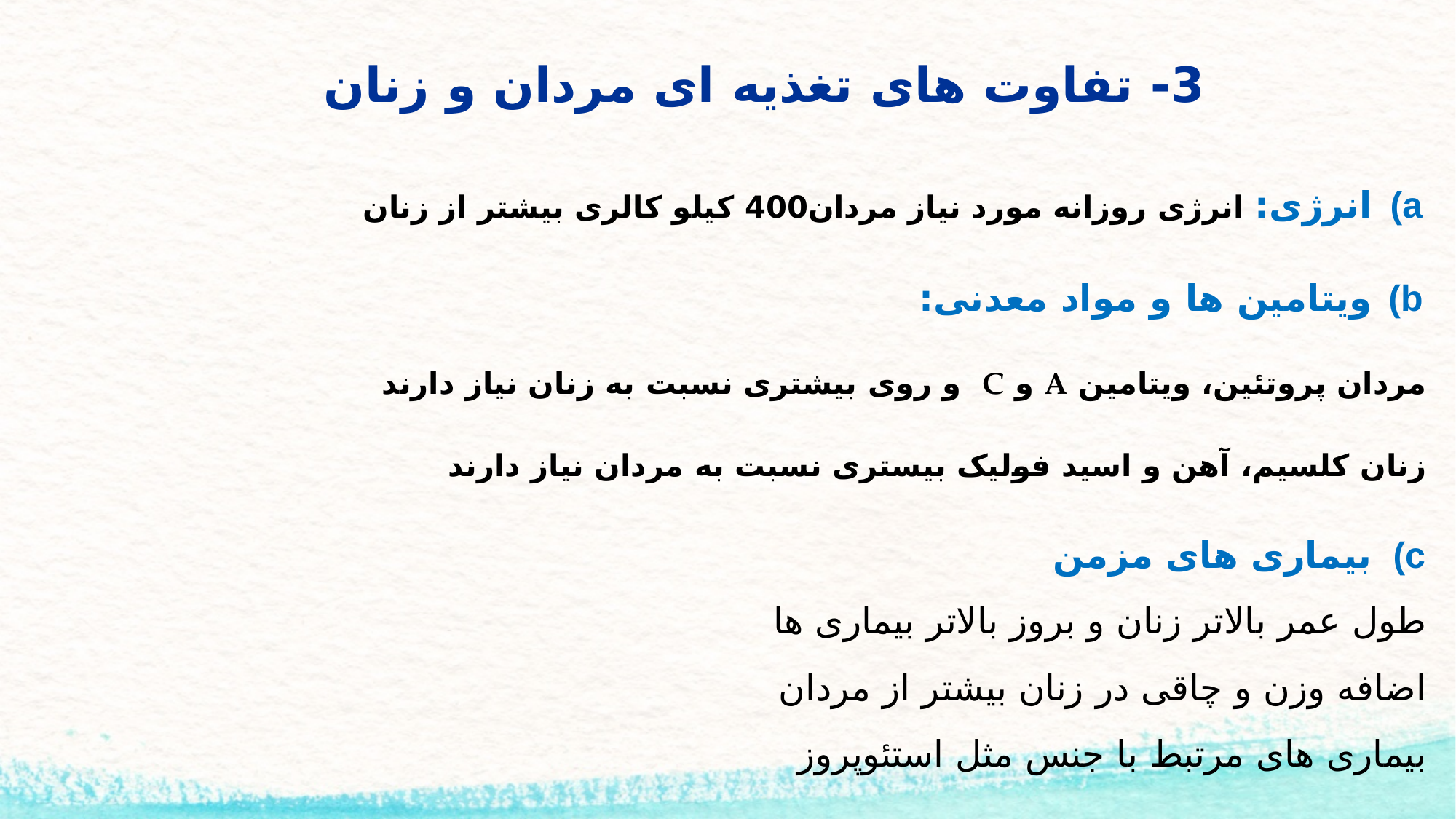

# 3- تفاوت های تغذیه ای مردان و زنان
انرژی: انرژی روزانه مورد نیاز مردان400 کیلو کالری بیشتر از زنان
ویتامین ها و مواد معدنی:
مردان پروتئین، ویتامین A و C  و روی بیشتری نسبت به زنان نیاز دارند
زنان کلسیم، آهن و اسید فولیک بیستری نسبت به مردان نیاز دارند
بیماری های مزمن
طول عمر بالاتر زنان و بروز بالاتر بیماری ها
اضافه وزن و چاقی در زنان بیشتر از مردان
بیماری های مرتبط با جنس مثل استئوپروز